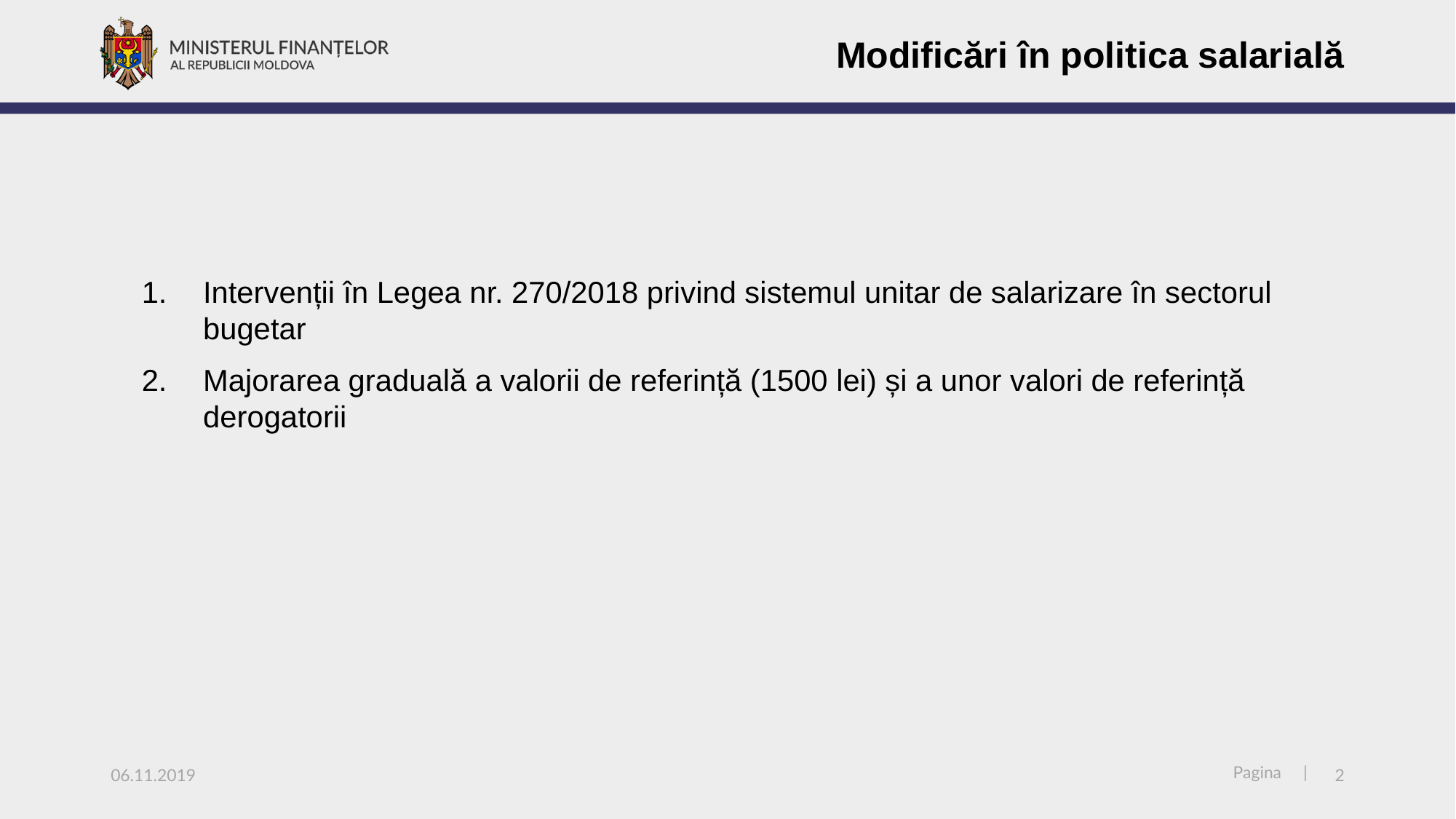

Modificări în politica salarială

Intervenții în Legea nr. 270/2018 privind sistemul unitar de salarizare în sectorul bugetar
Majorarea graduală a valorii de referință (1500 lei) și a unor valori de referință derogatorii

06.11.2019
2